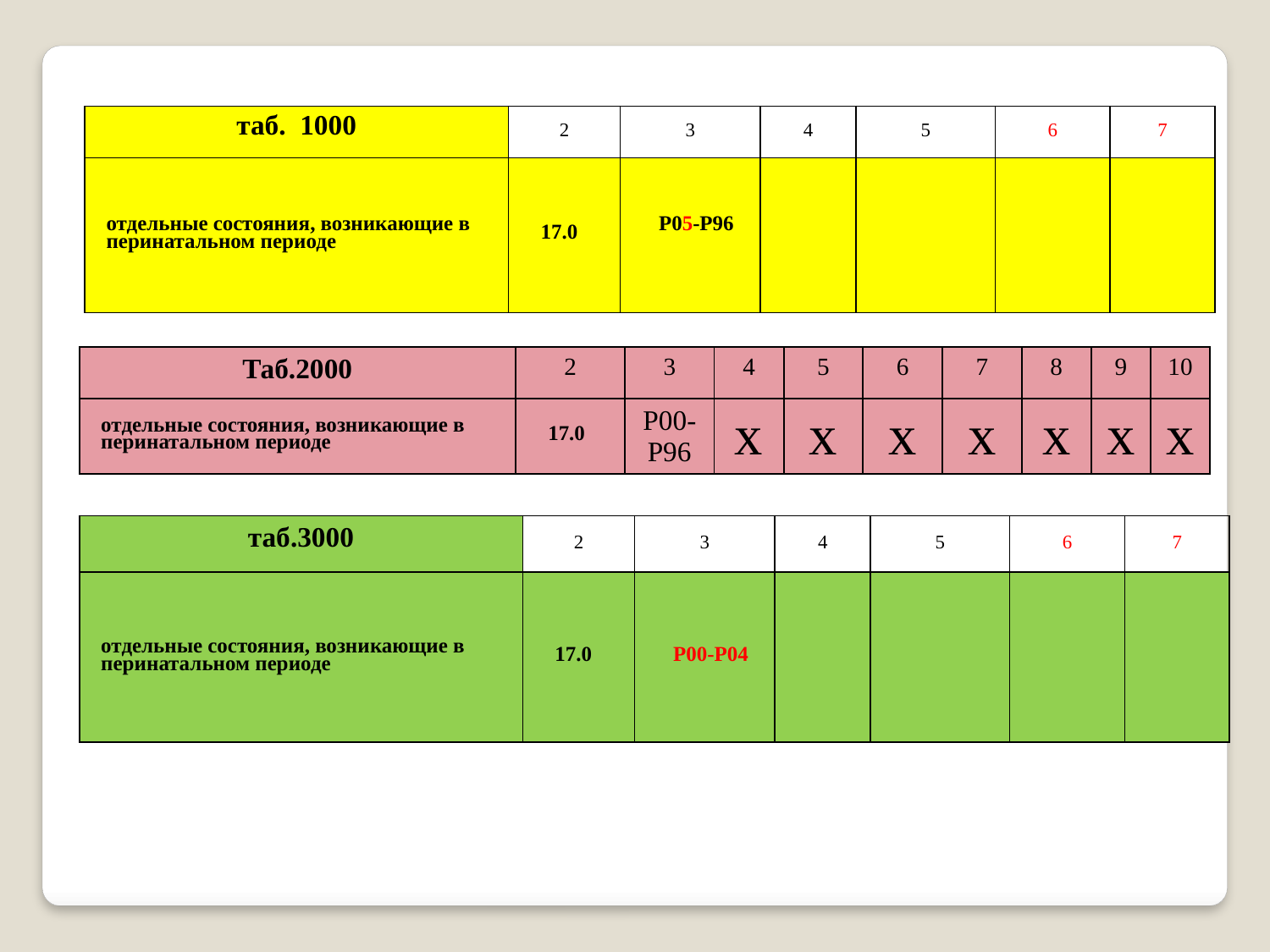

| таб. 1000 | 2 | 3 | 4 | 5 | 6 | 7 |
| --- | --- | --- | --- | --- | --- | --- |
| отдельные состояния, возникающие в перинатальном периоде | 17.0 | P05-P96 |  |  |  |  |
| Таб.2000 | 2 | 3 | 4 | 5 | 6 | 7 | 8 | 9 | 10 |
| --- | --- | --- | --- | --- | --- | --- | --- | --- | --- |
| отдельные состояния, возникающие в перинатальном периоде | 17.0 | Р00-Р96 | х | х | х | х | х | х | х |
| таб.3000 | 2 | 3 | 4 | 5 | 6 | 7 |
| --- | --- | --- | --- | --- | --- | --- |
| отдельные состояния, возникающие в перинатальном периоде | 17.0 | P00-P04 |  |  |  |  |